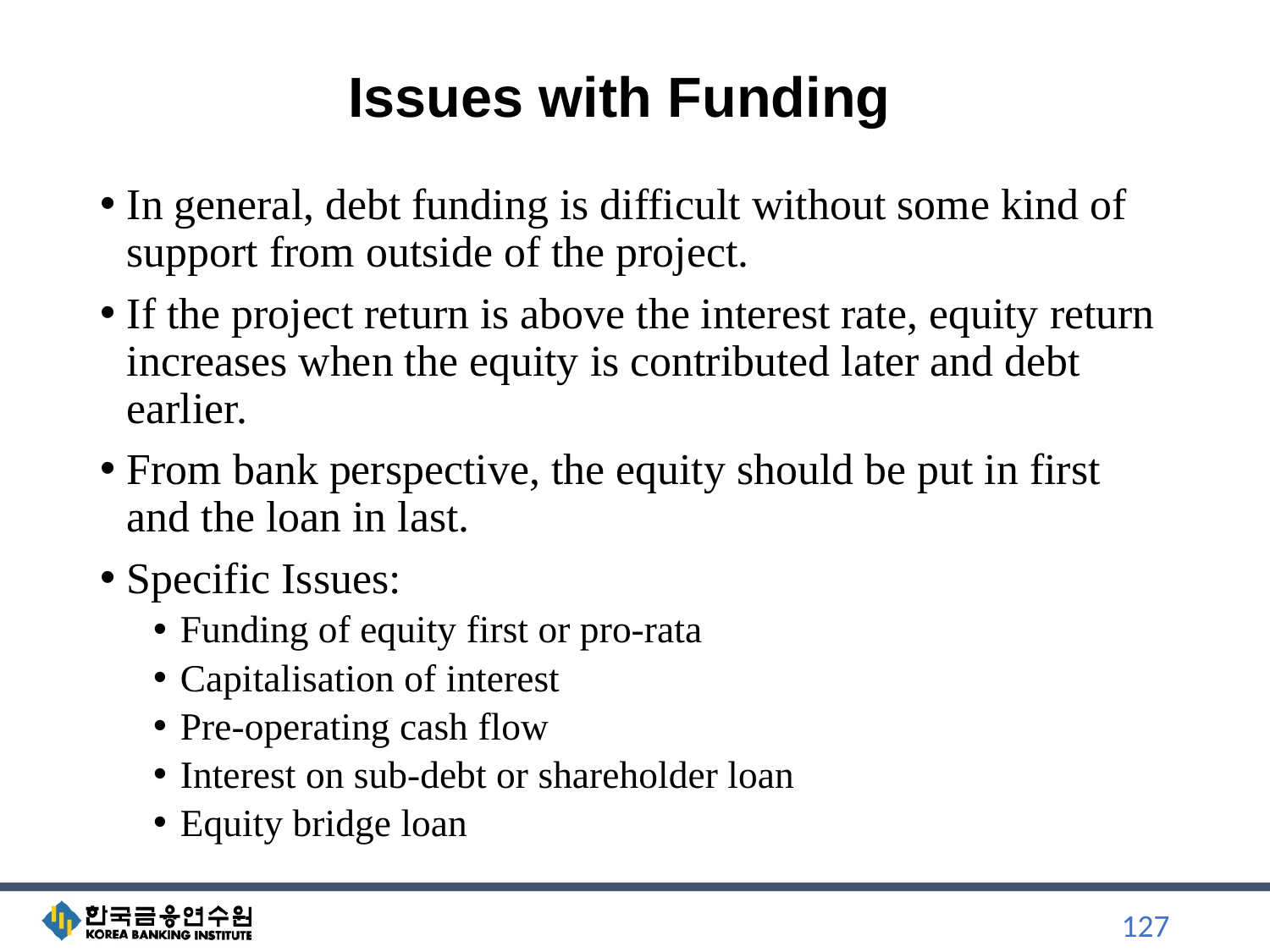

# Issues with Funding
In general, debt funding is difficult without some kind of support from outside of the project.
If the project return is above the interest rate, equity return increases when the equity is contributed later and debt earlier.
From bank perspective, the equity should be put in first and the loan in last.
Specific Issues:
Funding of equity first or pro-rata
Capitalisation of interest
Pre-operating cash flow
Interest on sub-debt or shareholder loan
Equity bridge loan
127